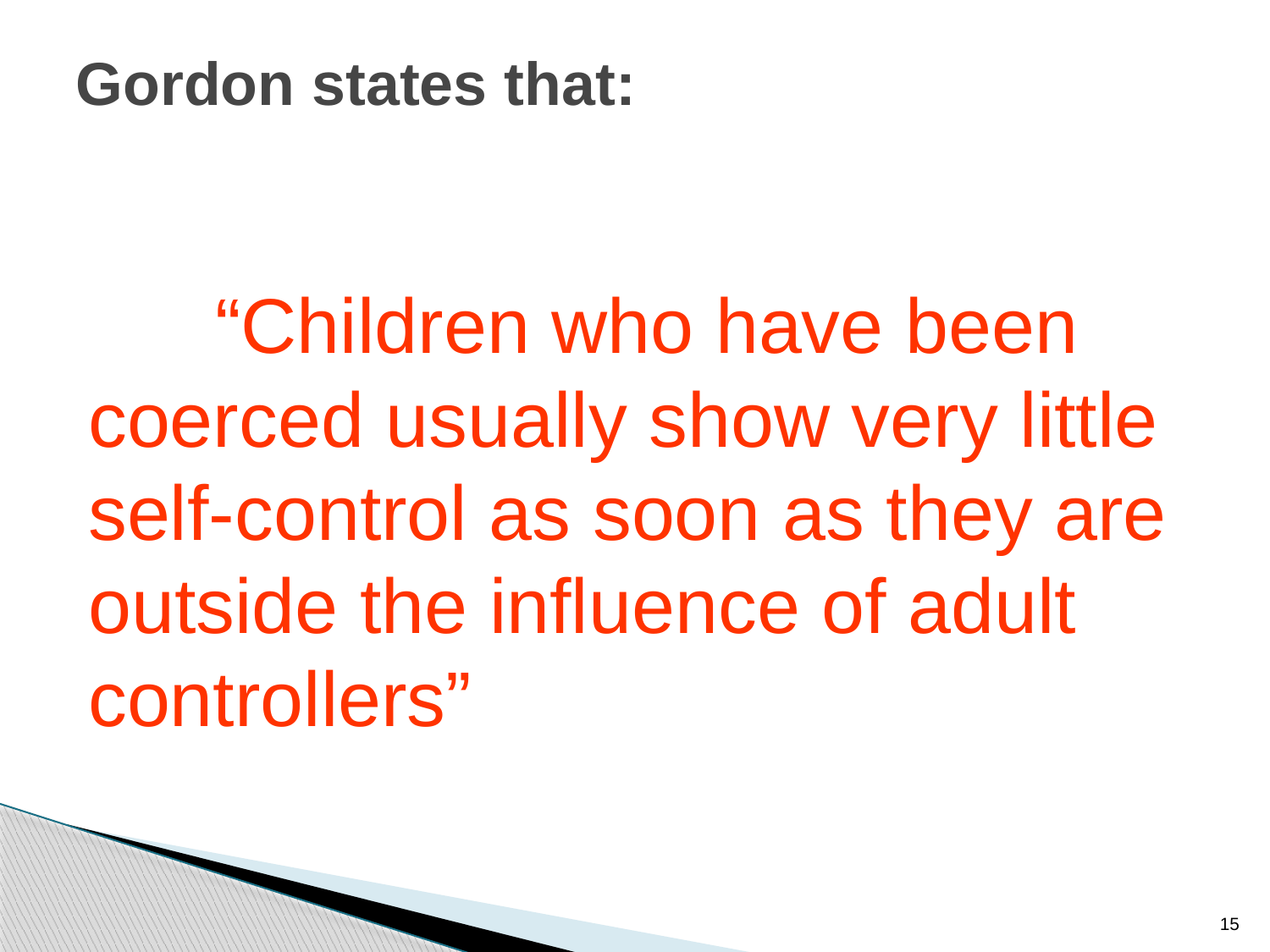

# Gordon states that:

	 	“Children who have been coerced usually show very little self-control as soon as they are outside the influence of adult 	controllers”
15